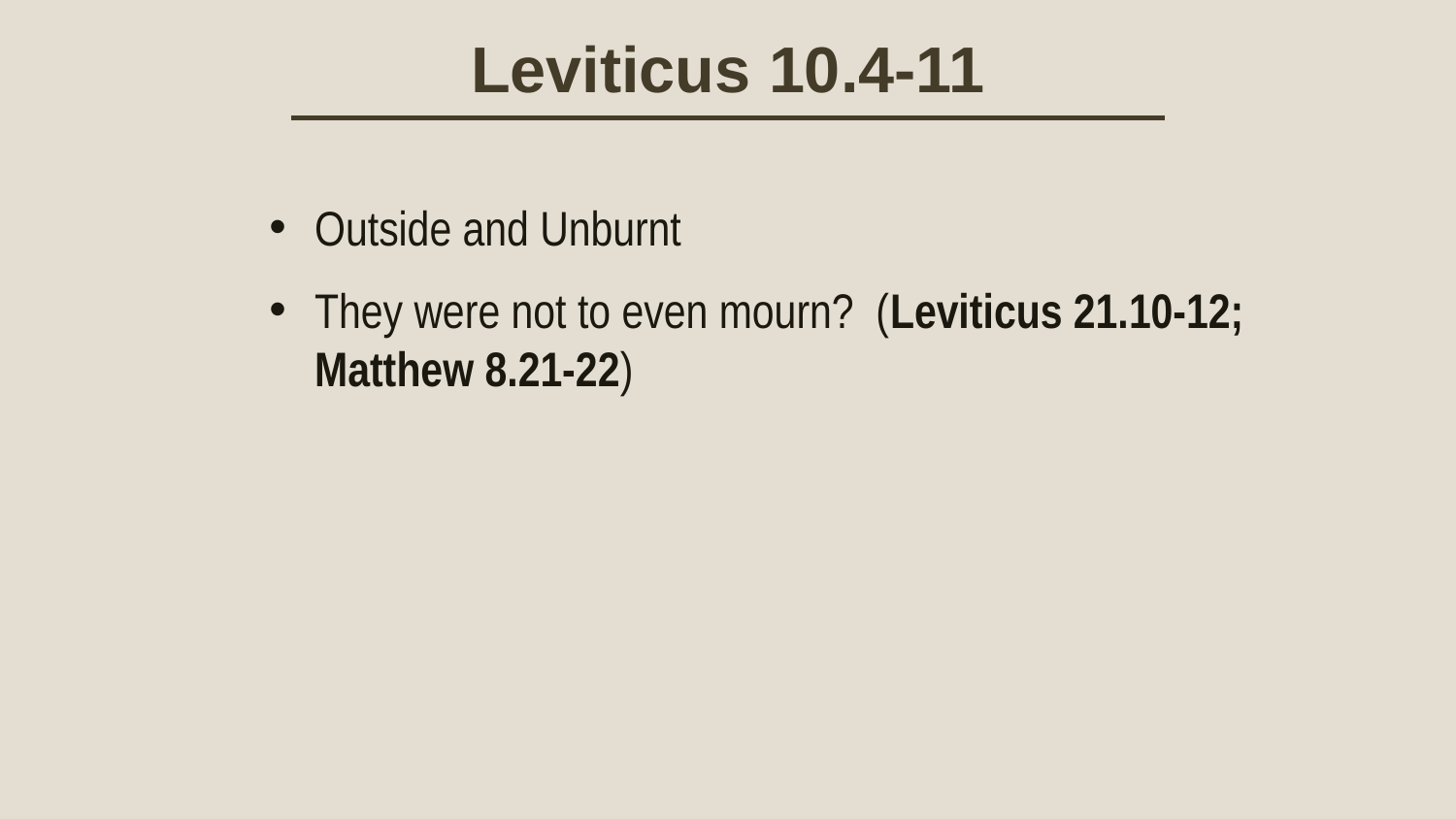

Leviticus 10.4-11
Outside and Unburnt

They were not to even mourn?  (Leviticus 21.10-12; Matthew 8.21-22)